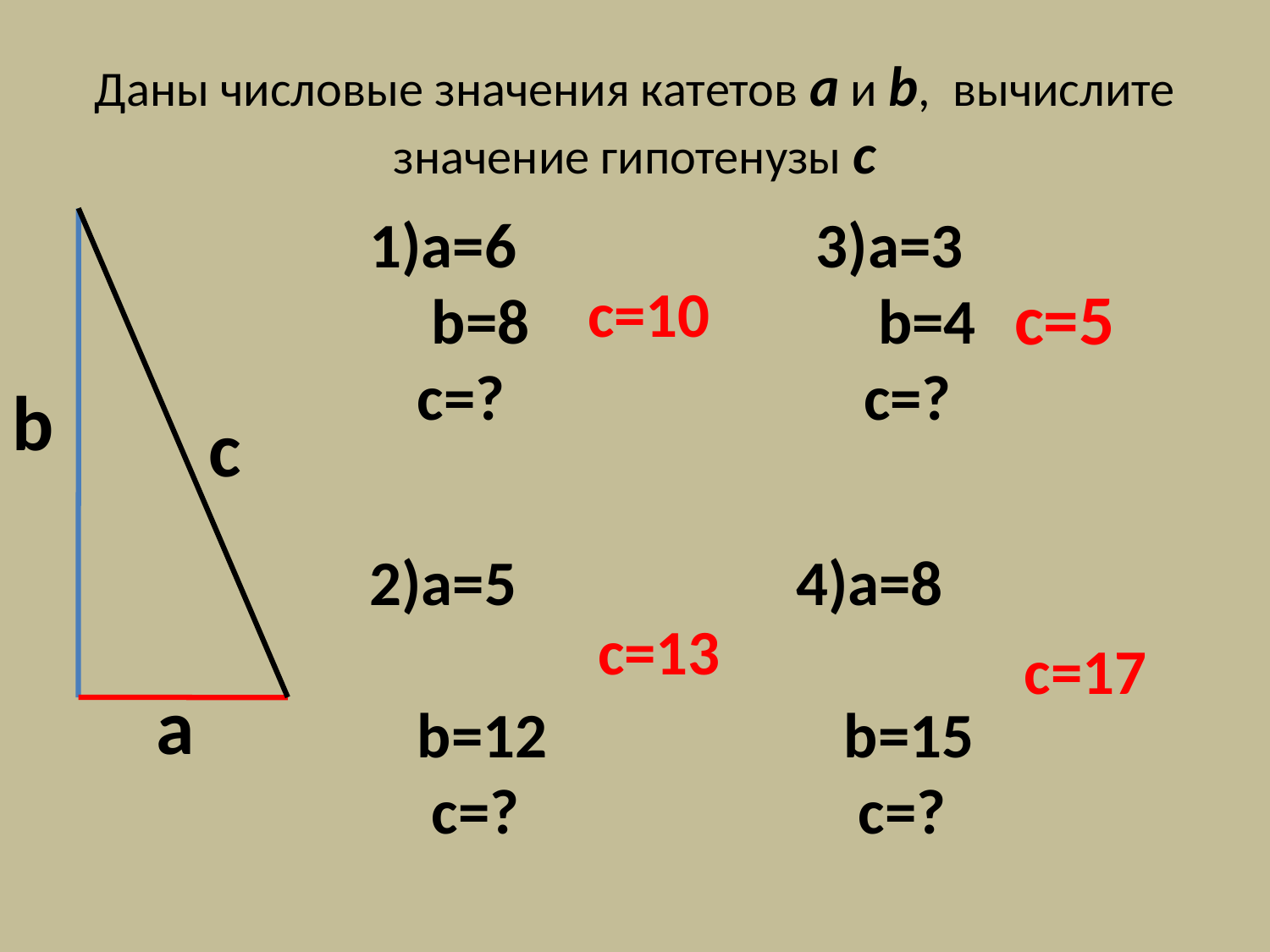

# Даны числовые значения катетов а и b,  вычислите значение гипотенузы с
1)a=6    b=8  c=?
3)a=3    b=4  c=?
2)a=5    b=12  c=?
4)a=8    b=15  c=?
b
c
а
c=10
c=5
c=13
c=17